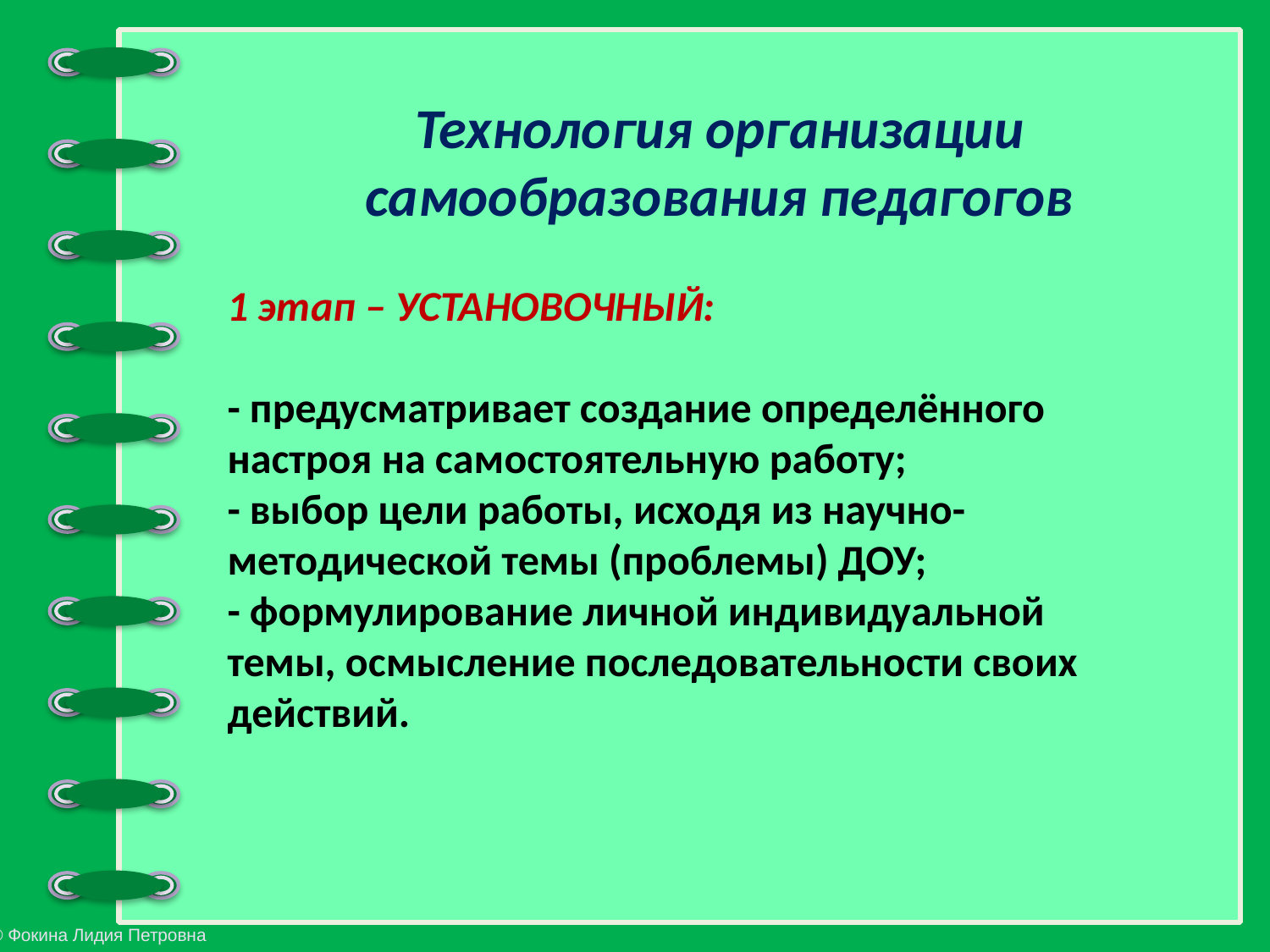

Технология организации
самообразования педагогов

1 этап – УСТАНОВОЧНЫЙ:

- предусматривает создание определённого
настроя на самостоятельную работу;
- выбор цели работы, исходя из научно-
методической темы (проблемы) ДОУ;
- формулирование личной индивидуальной
темы, осмысление последовательности своих
действий.